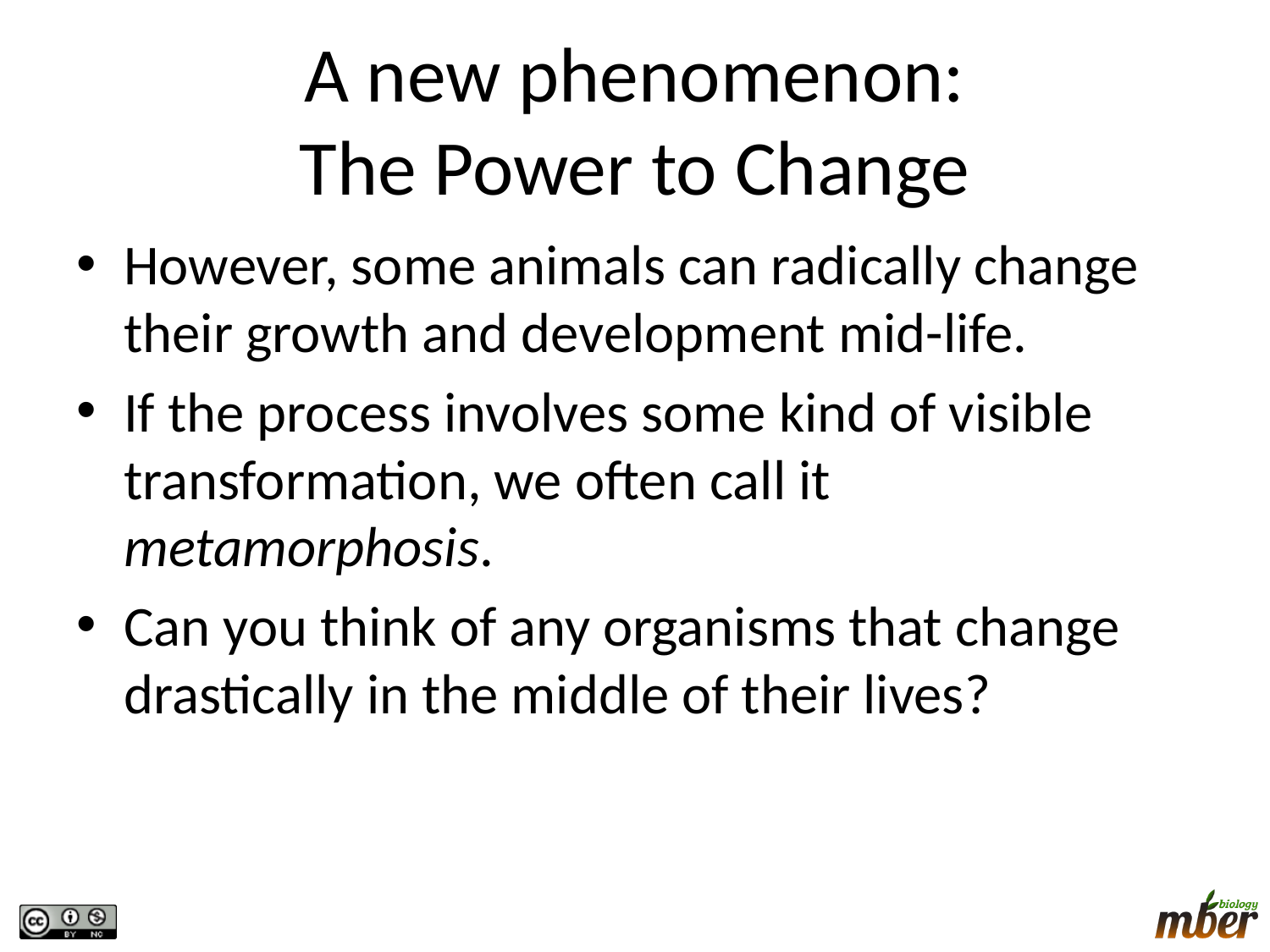

# A new phenomenon: The Power to Change
However, some animals can radically change their growth and development mid-life.
If the process involves some kind of visible transformation, we often call it metamorphosis.
Can you think of any organisms that change drastically in the middle of their lives?